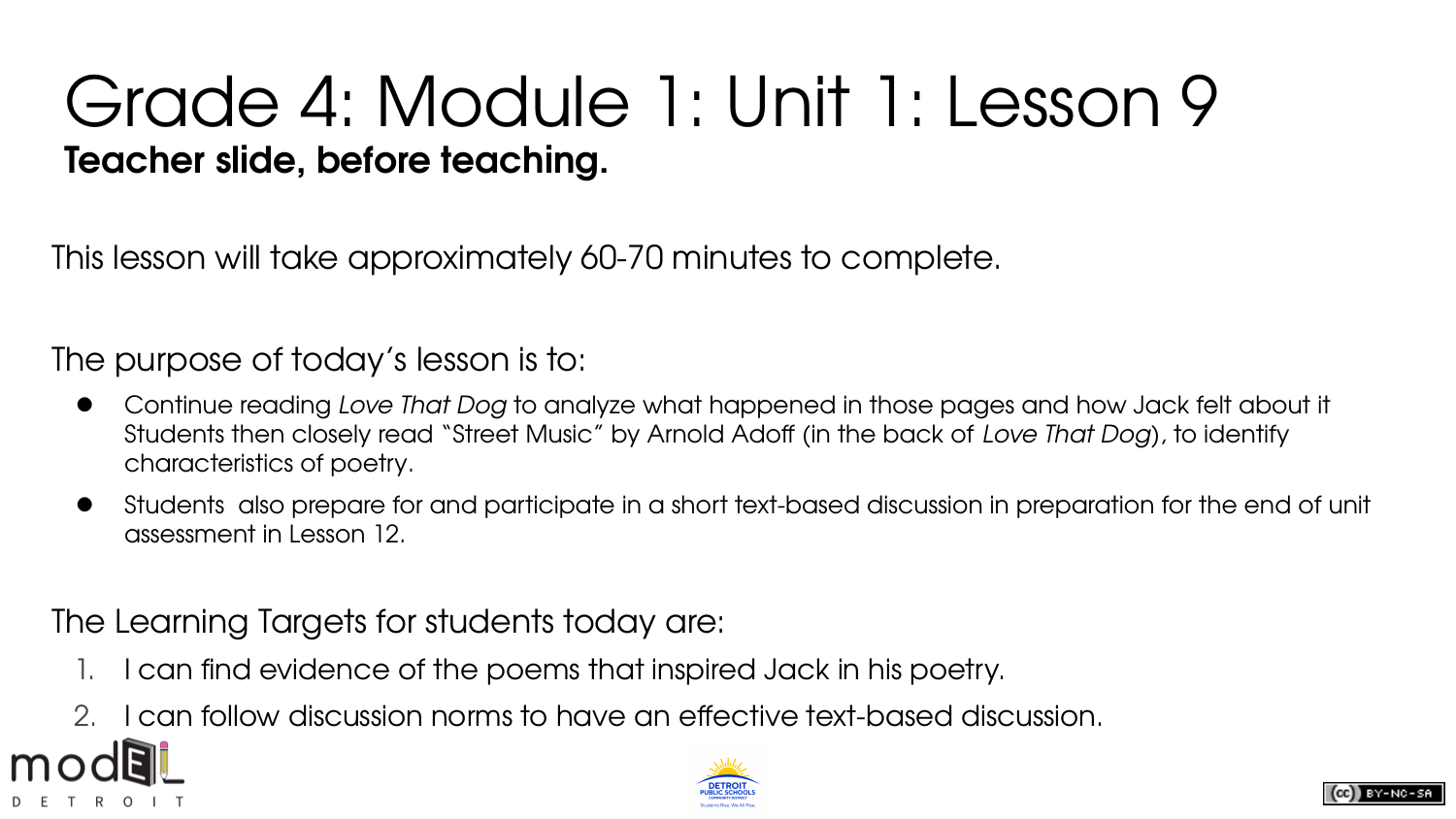

# Grade 4: Module 1: Unit 1: Lesson 9
Teacher slide, before teaching.
This lesson will take approximately 60-70 minutes to complete.

The purpose of today’s lesson is to:
Continue reading Love That Dog to analyze what happened in those pages and how Jack felt about it  Students then closely read “Street Music” by Arnold Adoff (in the back of Love That Dog), to identify characteristics of poetry.
Students  also prepare for and participate in a short text-based discussion in preparation for the end of unit assessment in Lesson 12.

The Learning Targets for students today are:
I can find evidence of the poems that inspired Jack in his poetry.
I can follow discussion norms to have an effective text-based discussion.